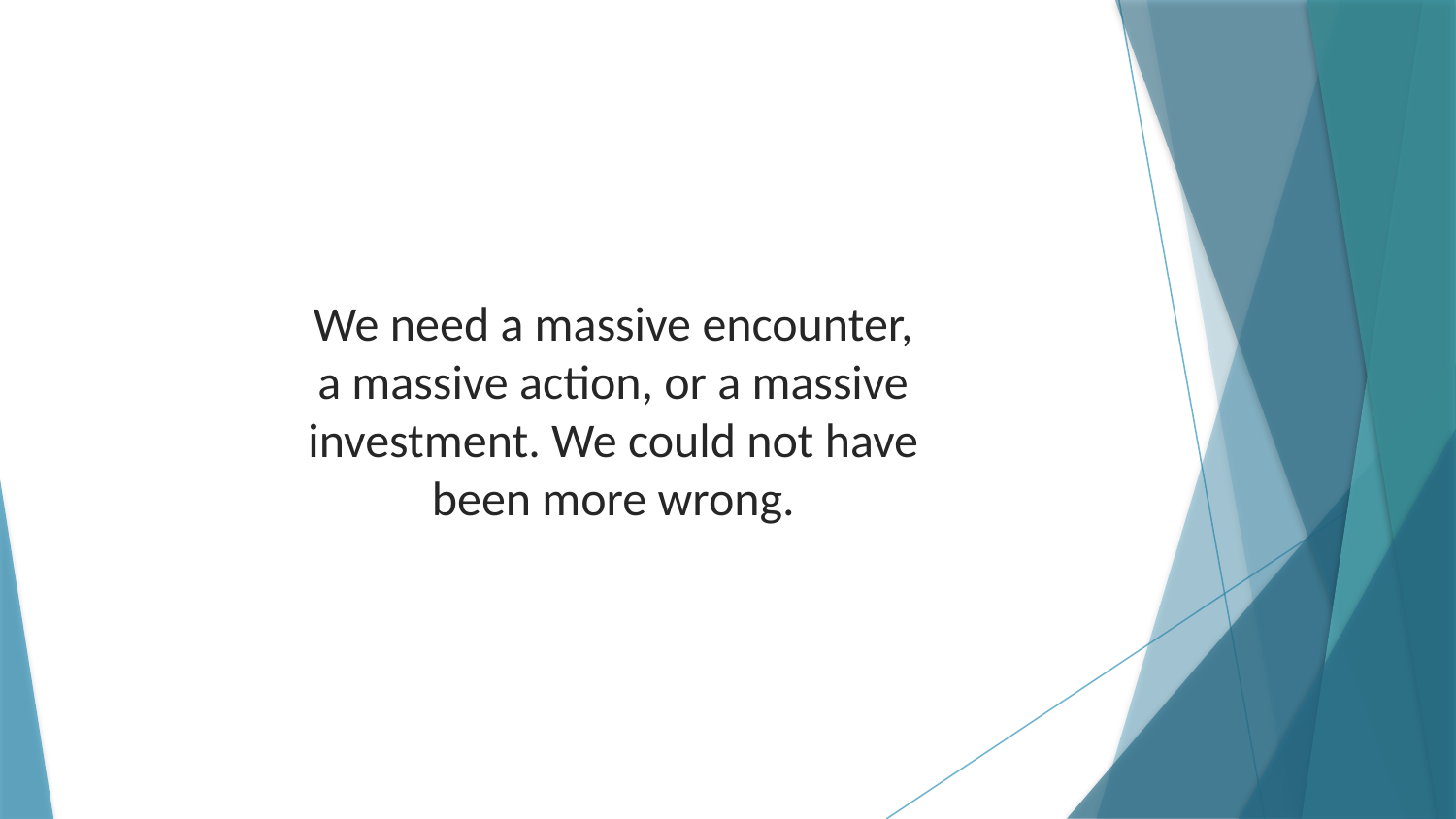

We need a massive encounter,
a massive action, or a massive investment. We could not have been more wrong.